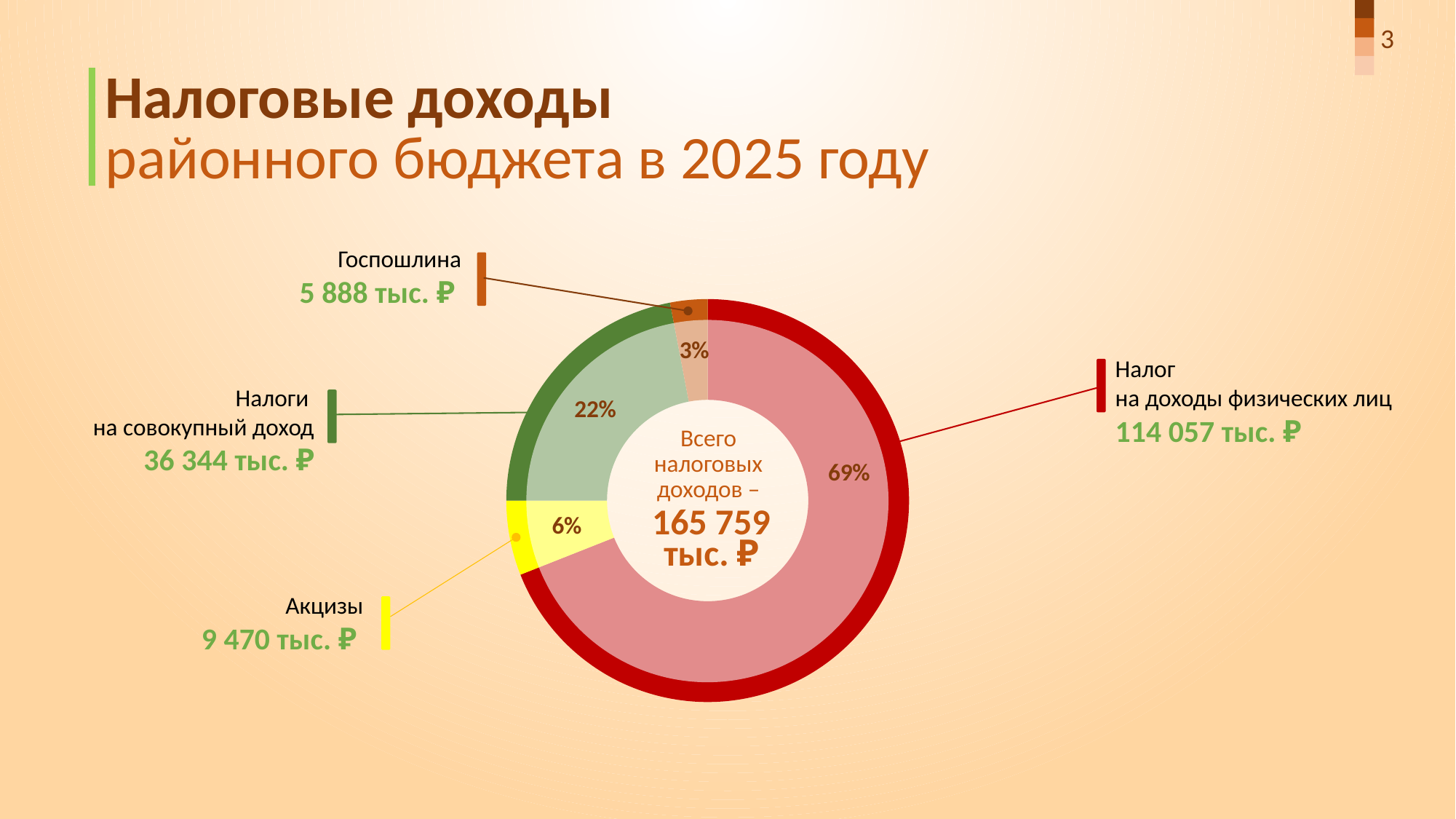

### Chart

| Category | Продажи |
|---|---|
|  | 5.0 |
|  | 1.0 |
|  | 1.0 |
|  | 17.0 |
|  | 5.0 |
|  | 24.0 |
|  | 1.0 |
|  | 13.0 |
|  | 32.0 |
3

Налоговые доходы
районного бюджета в 2025 году

Госпошлина
5 888 тыс. ₽

### Chart

| Category | Продажи |
|---|---|
| НДФЛ | 69.0 |
| Акцизы | 6.0 |
| Н на совокупн Д | 22.0 |
| Госпошлина | 3.0 |
3%
Налог
на доходы физических лиц
114 057 тыс. ₽

Налоги
на совокупный доход
36 344 тыс. ₽
22%

Всего
налоговых
доходов –
165 759
тыс. ₽
69%
6%
Акцизы
9 470 тыс. ₽